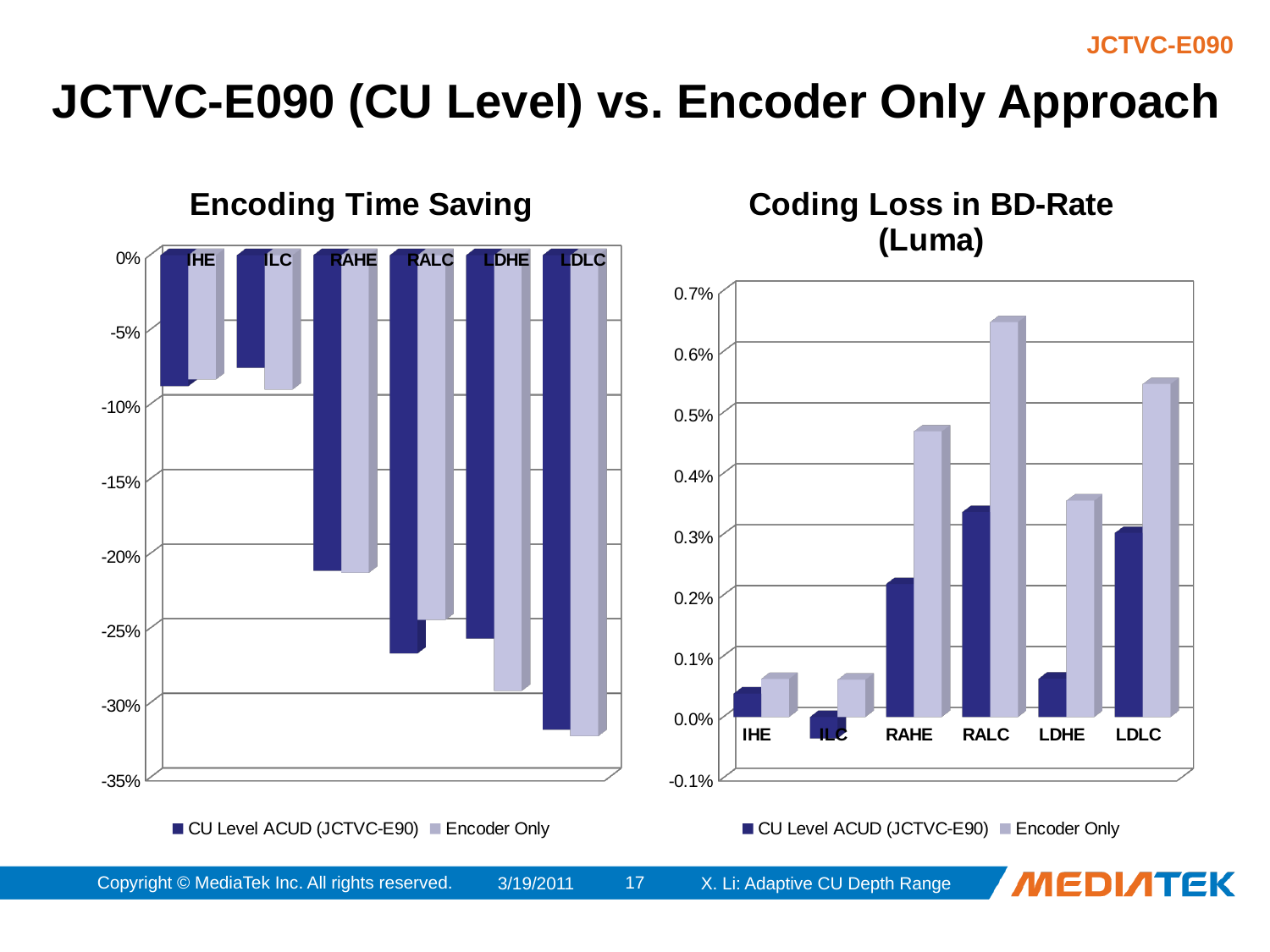

# JCTVC-E090 (CU Level) vs. Encoder Only Approach

[unsupported chart]

[unsupported chart]

Copyright © MediaTek Inc. All rights reserved.
17
3/19/2011